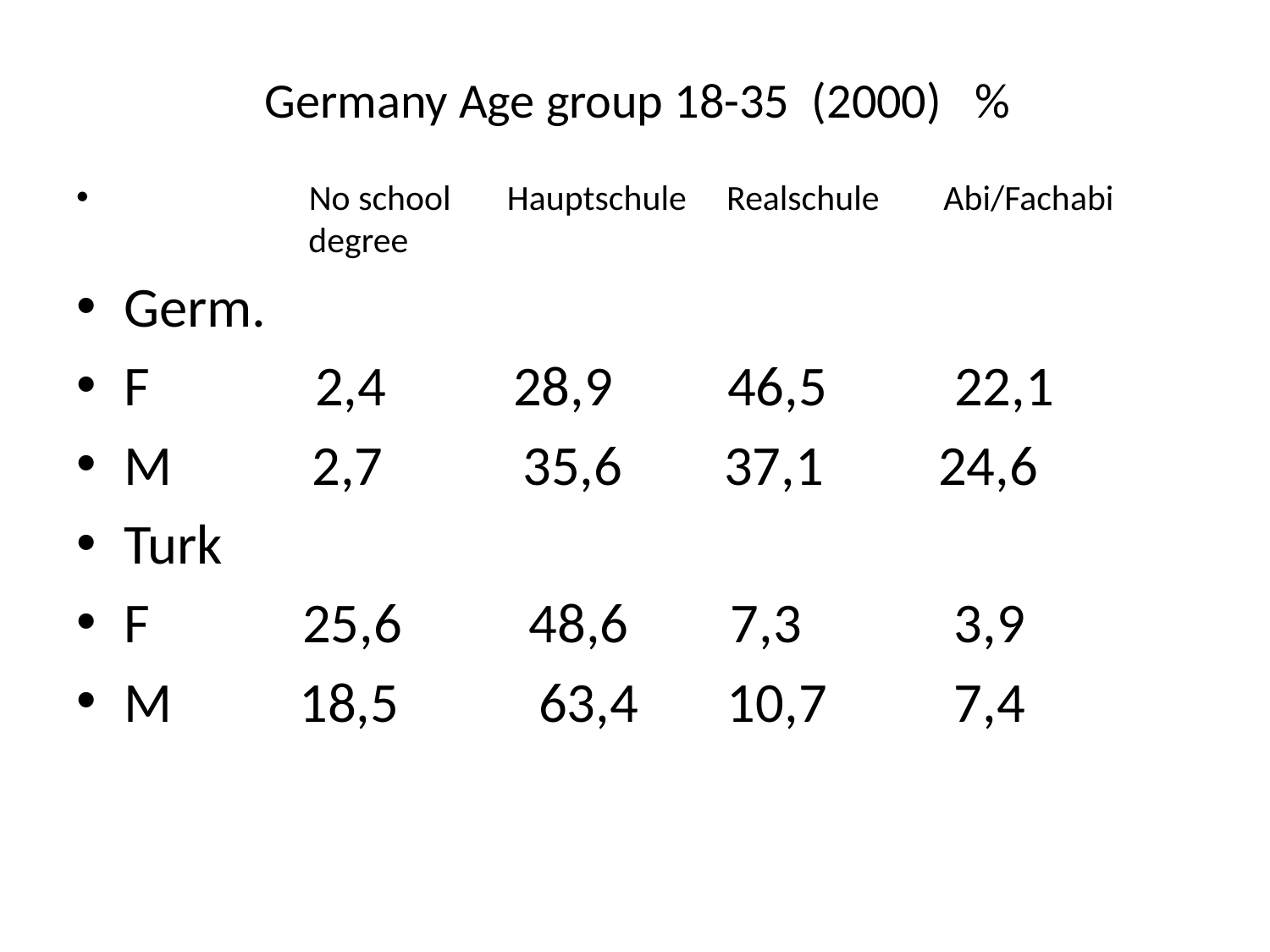

# Germany Age group 18-35  (2000)   %
                       No school       Hauptschule     Realschule        Abi/Fachabi
                       degree
Germ.
F             2,4          28,9         46,5          22,1
M           2,7           35,6        37,1         24,6
Turk
F            25,6          48,6        7,3            3,9
M          18,5           63,4       10,7          7,4